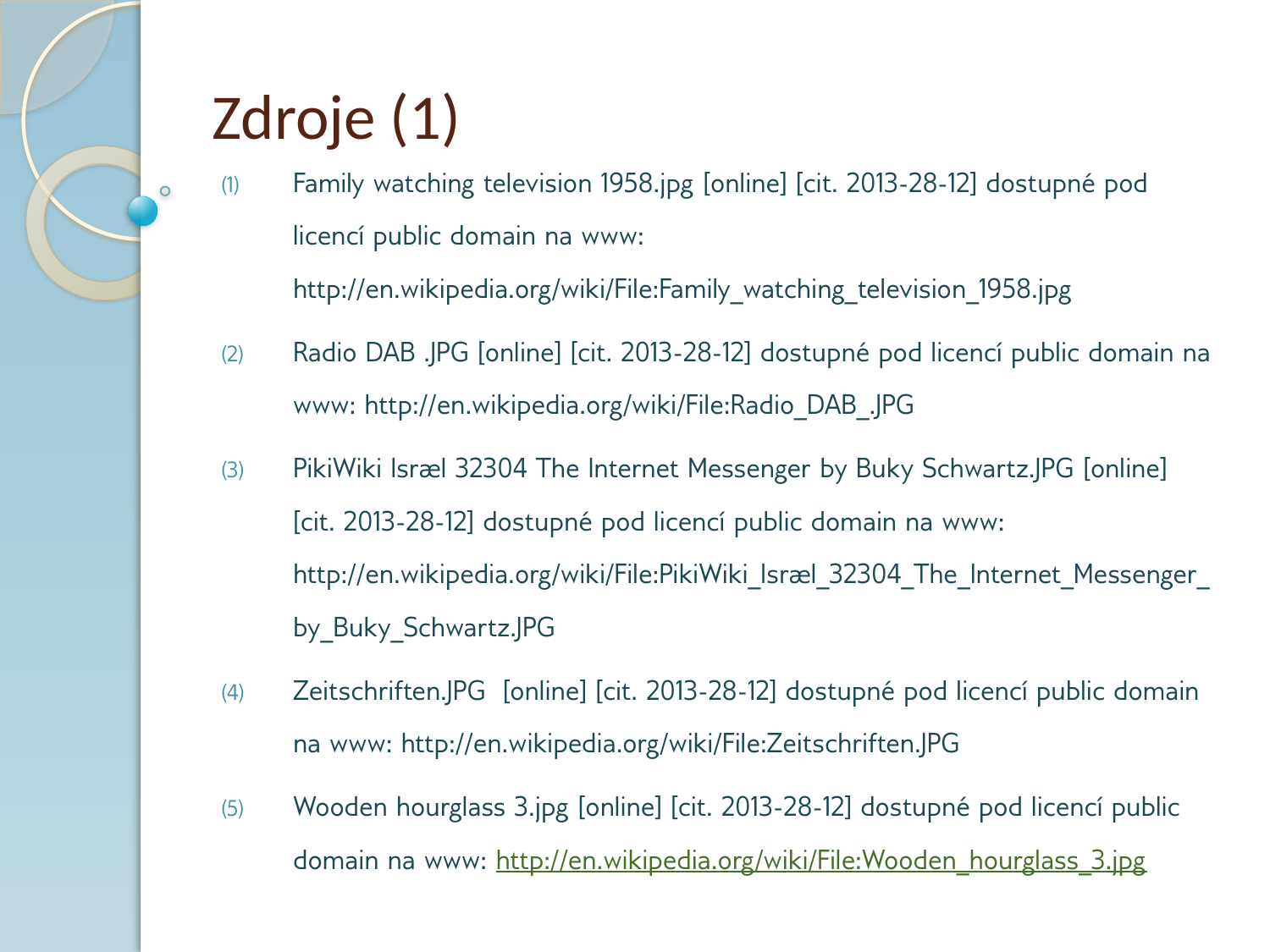

# Zdroje (1)
Family watching television 1958.jpg [online] [cit. 2013-28-12] dostupné pod licencí public domain na www:  http://en.wikipedia.org/wiki/File:Family_watching_television_1958.jpg
Radio DAB .JPG [online] [cit. 2013-28-12] dostupné pod licencí public domain na www: http://en.wikipedia.org/wiki/File:Radio_DAB_.JPG
PikiWiki Israel 32304 The Internet Messenger by Buky Schwartz.JPG [online] [cit. 2013-28-12] dostupné pod licencí public domain na www:  http://en.wikipedia.org/wiki/File:PikiWiki_Israel_32304_The_Internet_Messenger_by_Buky_Schwartz.JPG
Zeitschriften.JPG  [online] [cit. 2013-28-12] dostupné pod licencí public domain na www: http://en.wikipedia.org/wiki/File:Zeitschriften.JPG
Wooden hourglass 3.jpg [online] [cit. 2013-28-12] dostupné pod licencí public domain na www: http://en.wikipedia.org/wiki/File:Wooden_hourglass_3.jpg